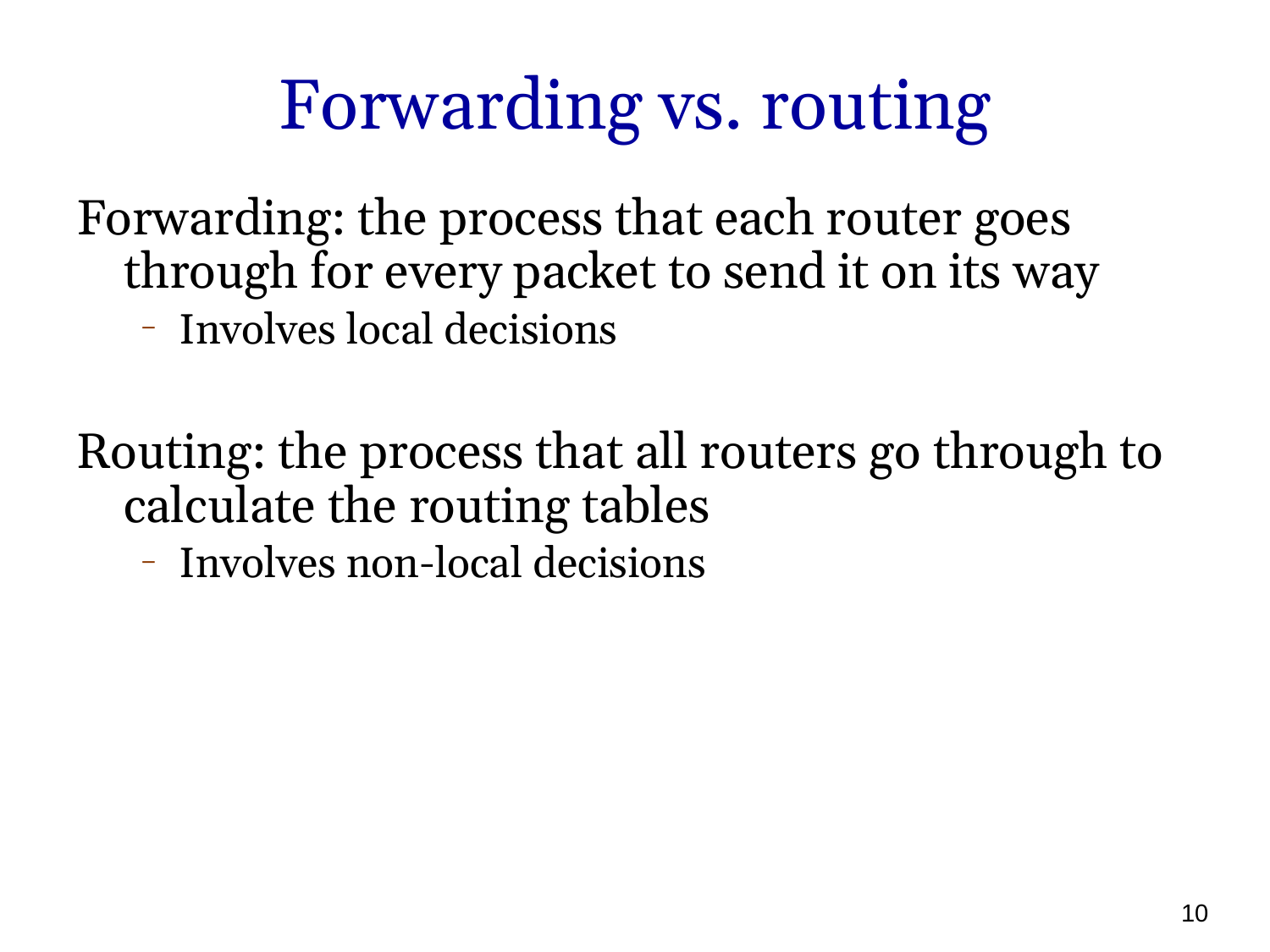

# Forwarding vs. routing
Forwarding: the process that each router goes through for every packet to send it on its way
Involves local decisions

Routing: the process that all routers go through to calculate the routing tables
Involves non-local decisions
10